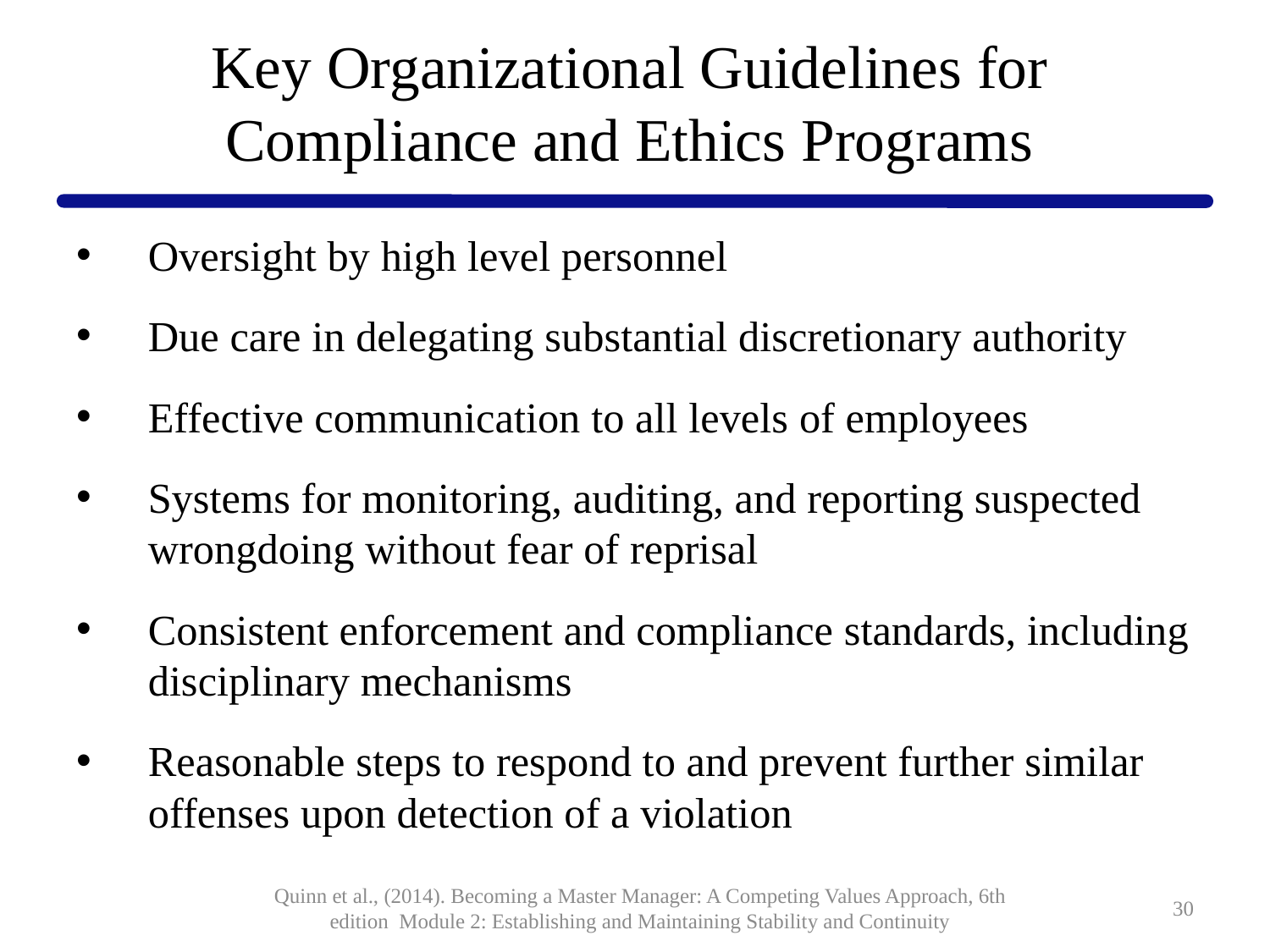

# Key Organizational Guidelines for Compliance and Ethics Programs
Oversight by high level personnel
Due care in delegating substantial discretionary authority
Effective communication to all levels of employees
Systems for monitoring, auditing, and reporting suspected wrongdoing without fear of reprisal
Consistent enforcement and compliance standards, including disciplinary mechanisms
Reasonable steps to respond to and prevent further similar offenses upon detection of a violation
Quinn et al., (2014). Becoming a Master Manager: A Competing Values Approach, 6th edition  Module 2: Establishing and Maintaining Stability and Continuity
30